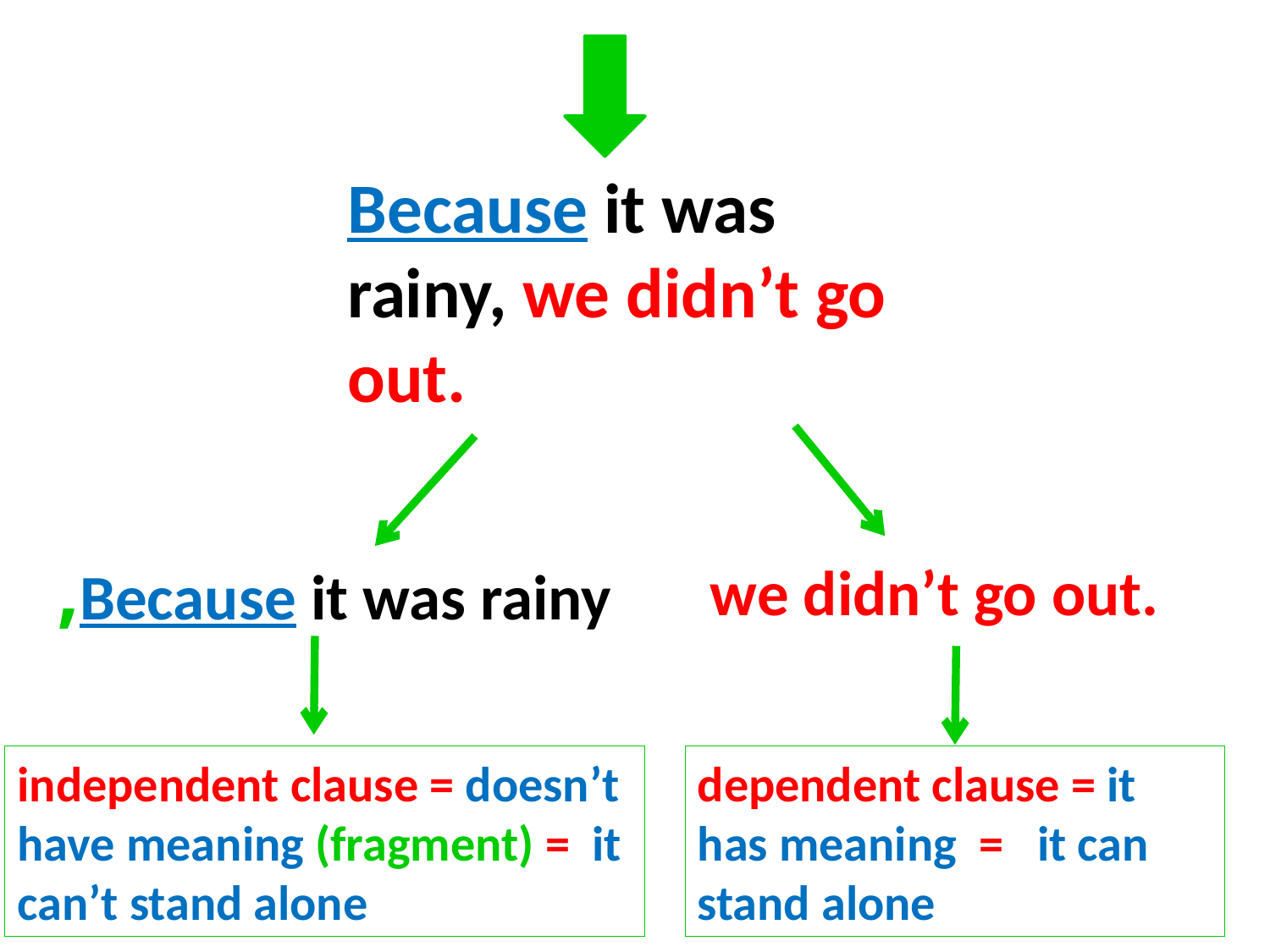

Because it was rainy, we didn’t go out.
Because it was rainy,
we didn’t go out.
independent clause = doesn’t have meaning (fragment) =  it can’t stand alone
dependent clause = it has meaning  =   it can  stand alone